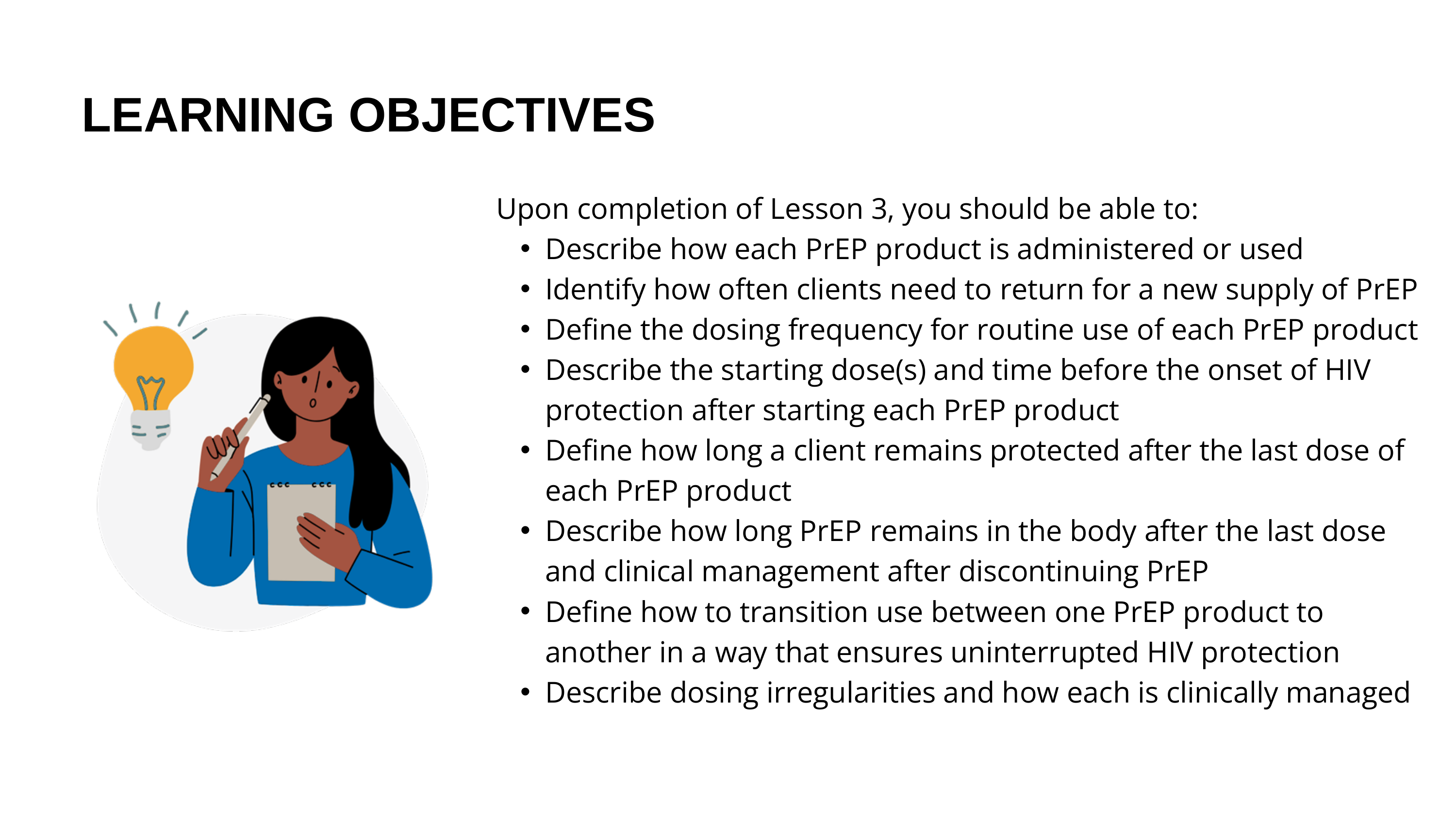

LEARNING OBJECTIVES
Upon completion of Lesson 3, you should be able to:
Describe how each PrEP product is administered or used
Identify how often clients need to return for a new supply of PrEP
Define the dosing frequency for routine use of each PrEP product
Describe the starting dose(s) and time before the onset of HIV protection after starting each PrEP product
Define how long a client remains protected after the last dose of each PrEP product
Describe how long PrEP remains in the body after the last dose and clinical management after discontinuing PrEP
Define how to transition use between one PrEP product to another in a way that ensures uninterrupted HIV protection
Describe dosing irregularities and how each is clinically managed